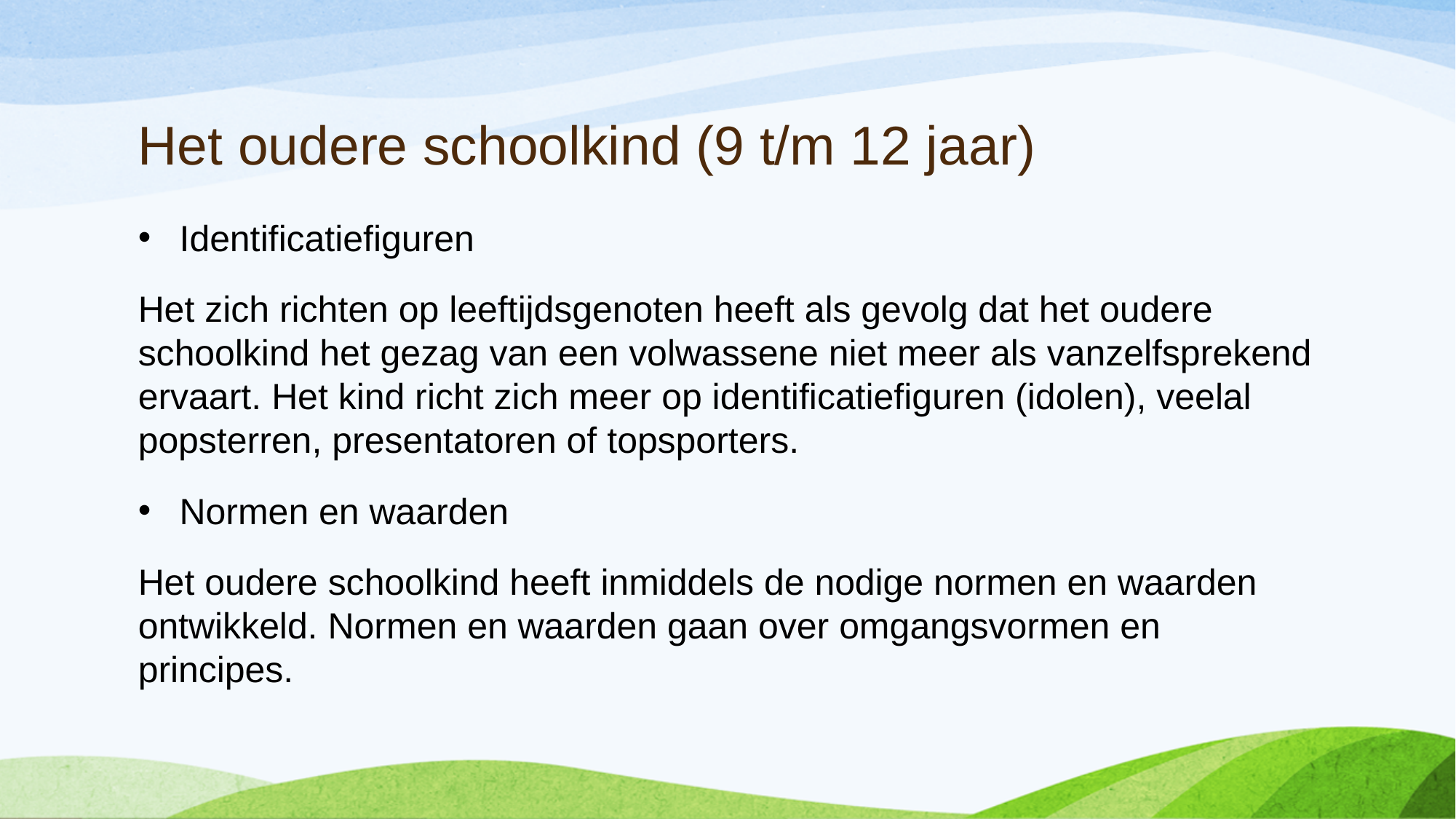

# Het oudere schoolkind (9 t/m 12 jaar)
Identificatiefiguren
Het zich richten op leeftijdsgenoten heeft als gevolg dat het oudere schoolkind het gezag van een volwassene niet meer als vanzelfsprekend ervaart. Het kind richt zich meer op identificatiefiguren (idolen), veelal popsterren, presentatoren of topsporters.
Normen en waarden
Het oudere schoolkind heeft inmiddels de nodige normen en waarden ontwikkeld. Normen en waarden gaan over omgangsvormen en principes.